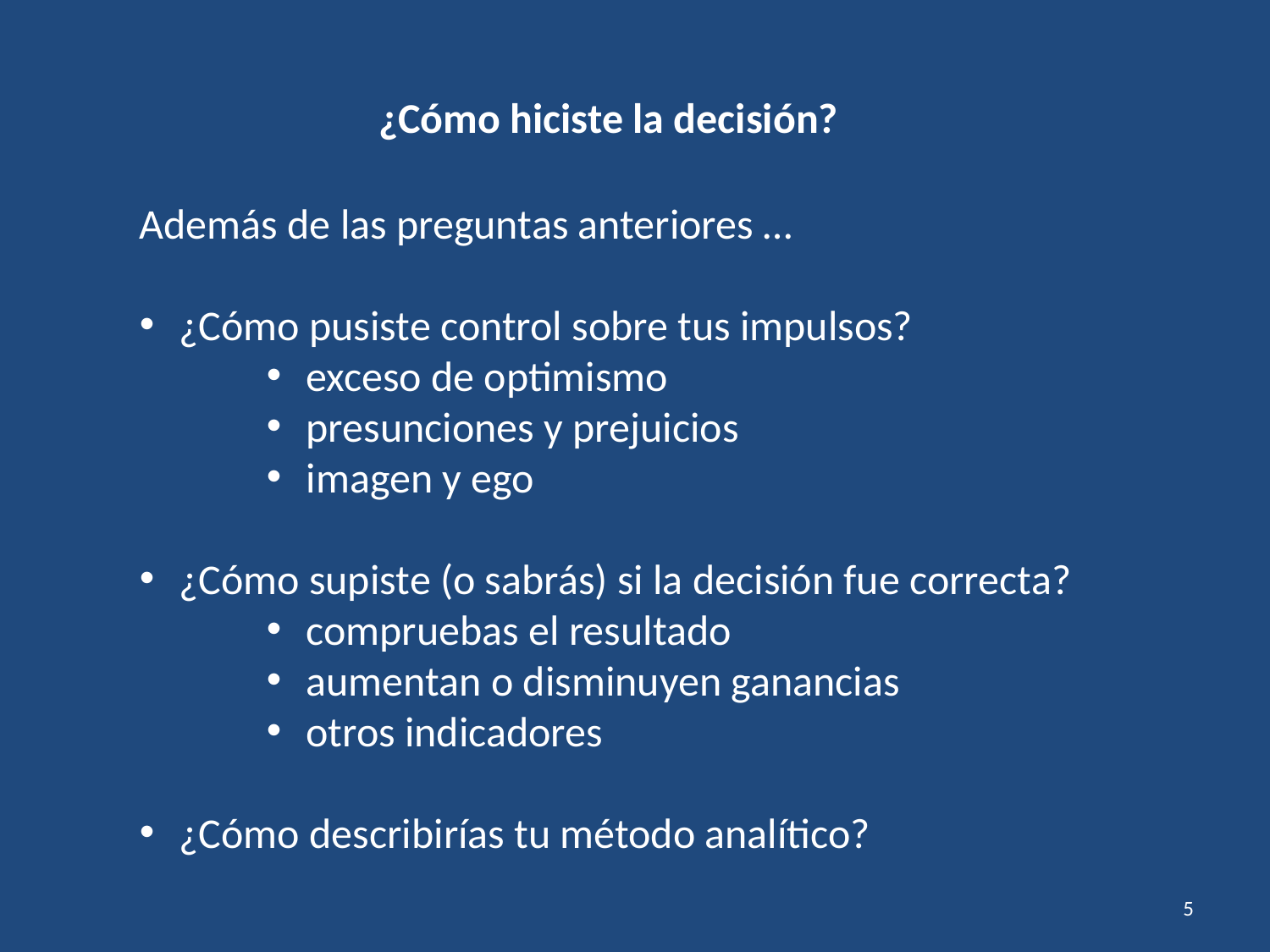

¿Cómo hiciste la decisión?
Además de las preguntas anteriores …
¿Cómo pusiste control sobre tus impulsos?
exceso de optimismo
presunciones y prejuicios
imagen y ego
¿Cómo supiste (o sabrás) si la decisión fue correcta?
compruebas el resultado
aumentan o disminuyen ganancias
otros indicadores

¿Cómo describirías tu método analítico?
5